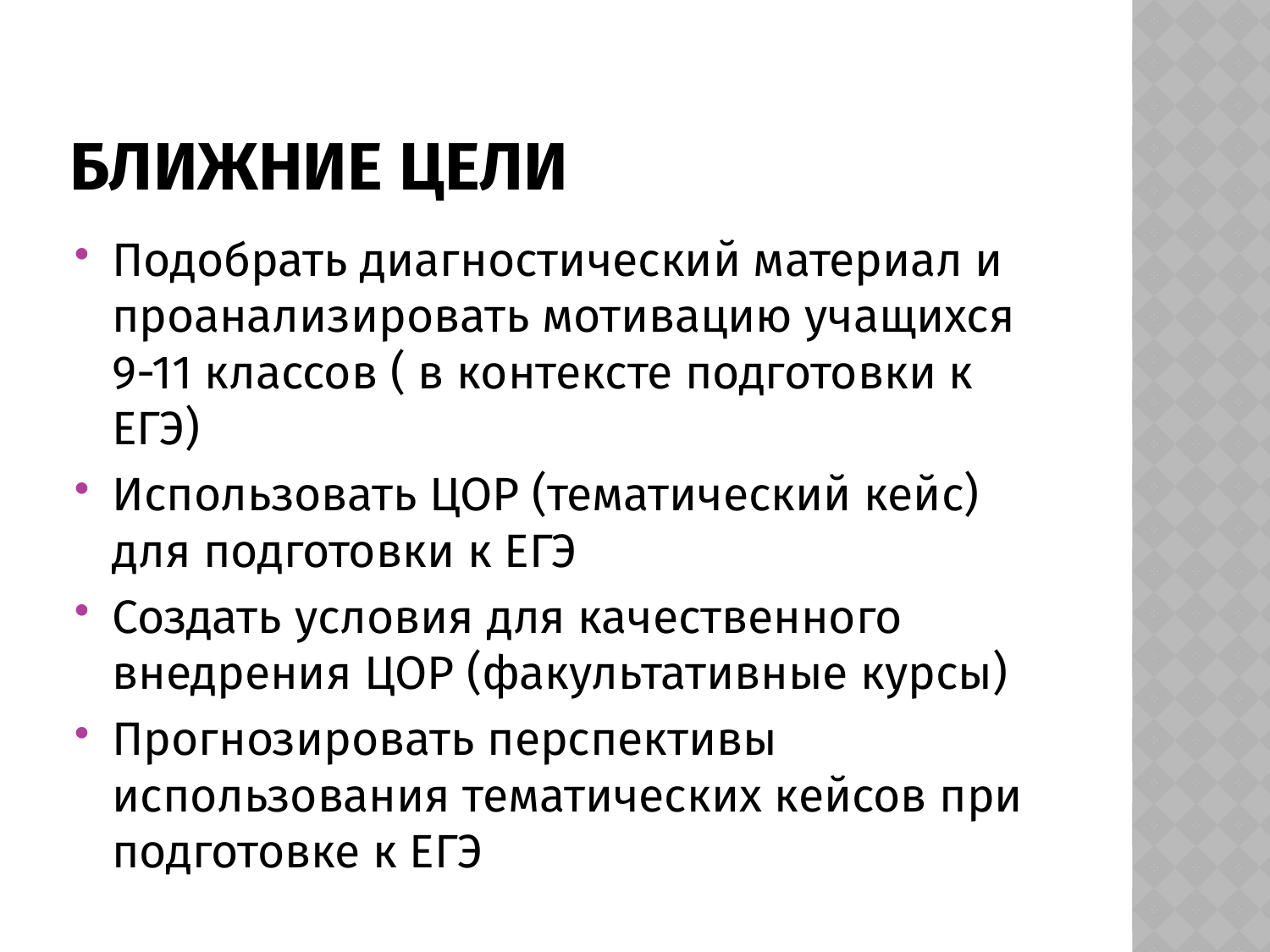

# Ближние цели
Подобрать диагностический материал и проанализировать мотивацию учащихся 9-11 классов ( в контексте подготовки к ЕГЭ)
Использовать ЦОР (тематический кейс) для подготовки к ЕГЭ
Создать условия для качественного внедрения ЦОР (факультативные курсы)
Прогнозировать перспективы использования тематических кейсов при подготовке к ЕГЭ